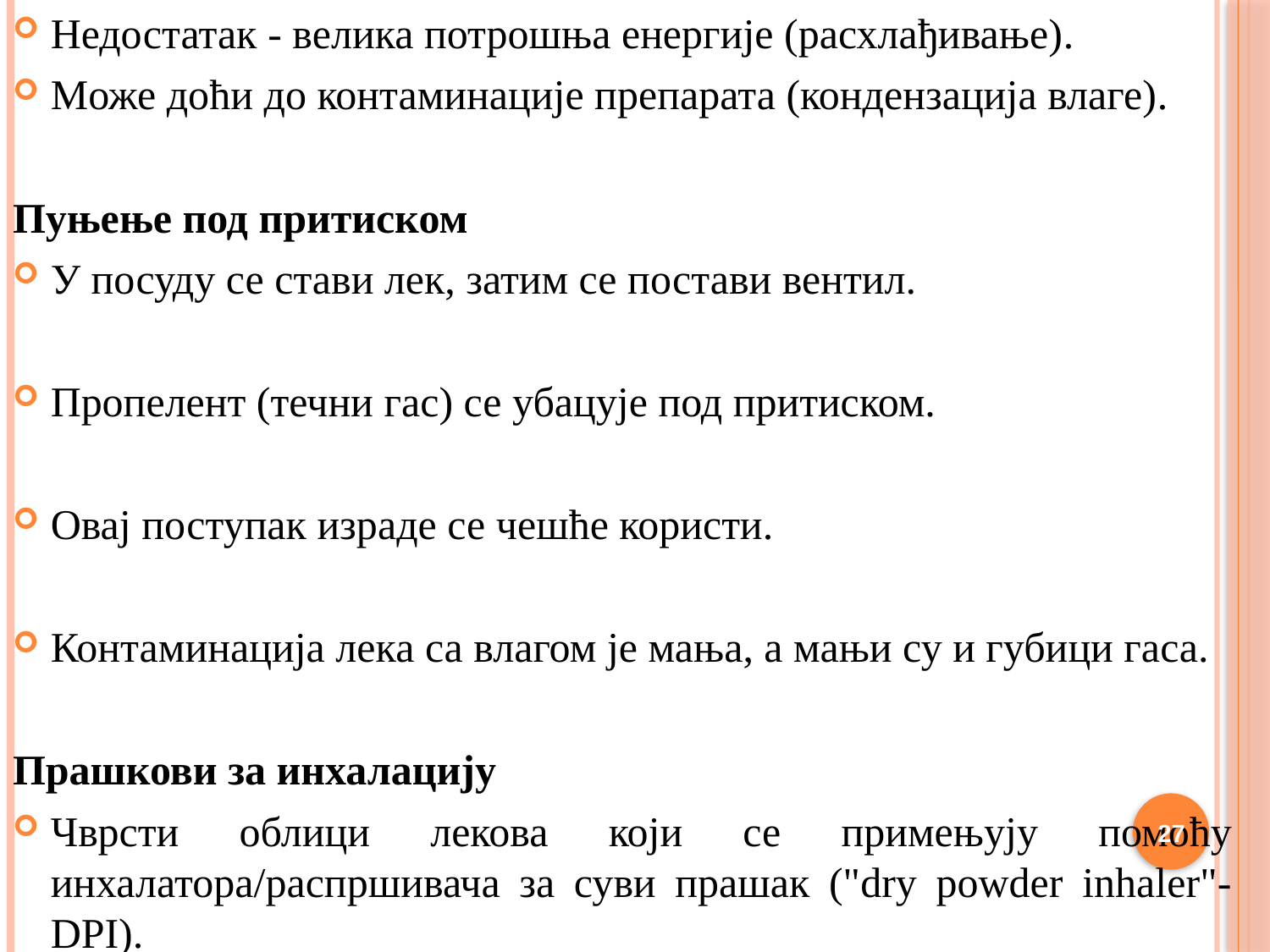

Недостатак - велика потрошња енергије (расхлађивање).
Може доћи до контаминације препарата (кондензација влаге).

Пуњење под притиском
У посуду се стави лек, затим се постави вентил.

Пропелент (течни гас) се убацује под притиском.

Овај поступак израде се чешће користи.

Контаминација лека са влагом је мања, а мањи су и губици гаса.

Прашкови за инхалацију
Чврсти облици лекова који се примењују помоћу инхалатора/распршивача за суви прашак ("dry powder inhaler"-DPI).
27